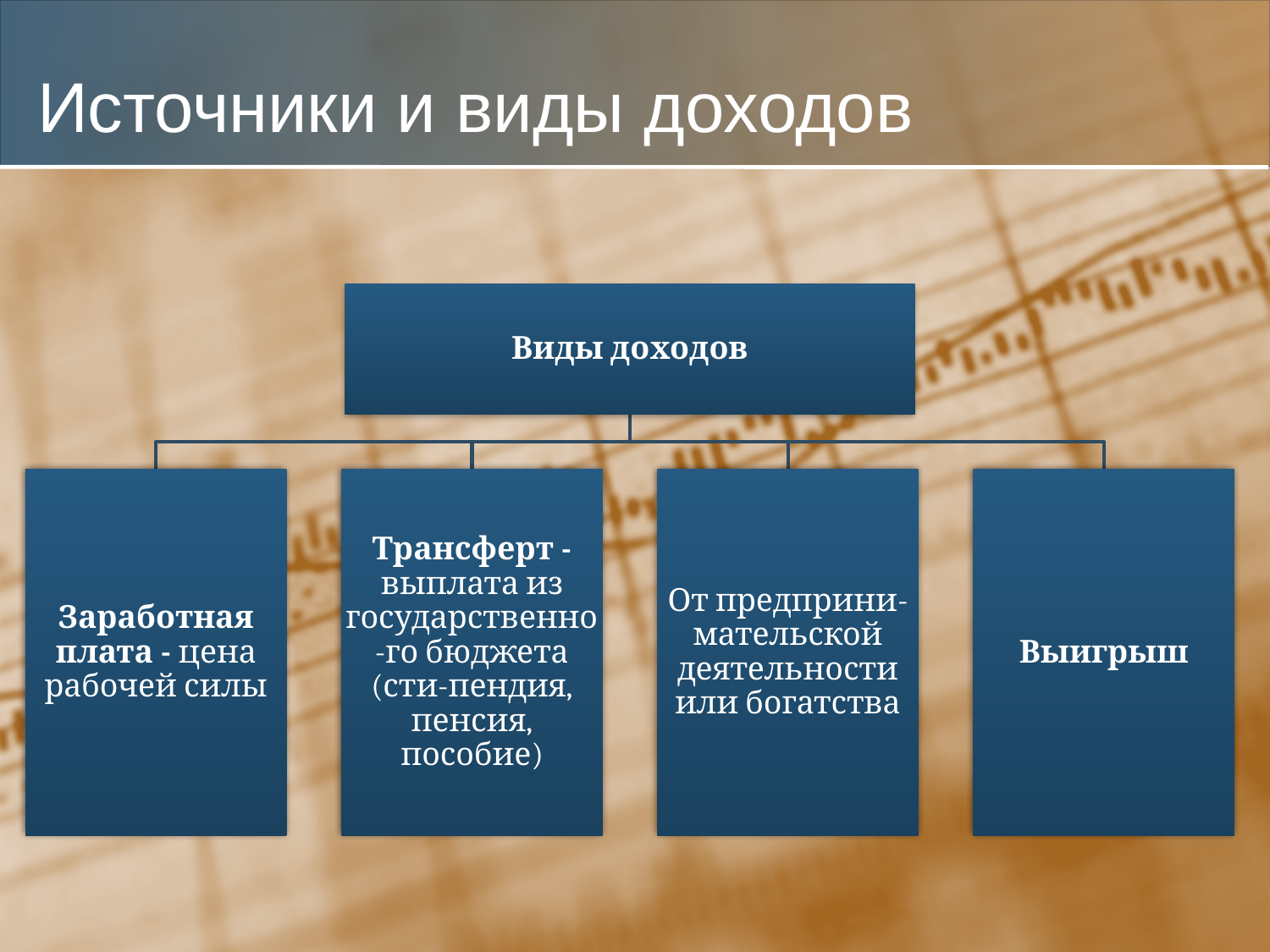

# Источники и виды доходов
Виды доходов
Заработная плата - цена рабочей силы
Трансферт - выплата из государственно-го бюджета (сти-пендия, пенсия, пособие)
От предприни-мательской деятельности или богатства
Выигрыш